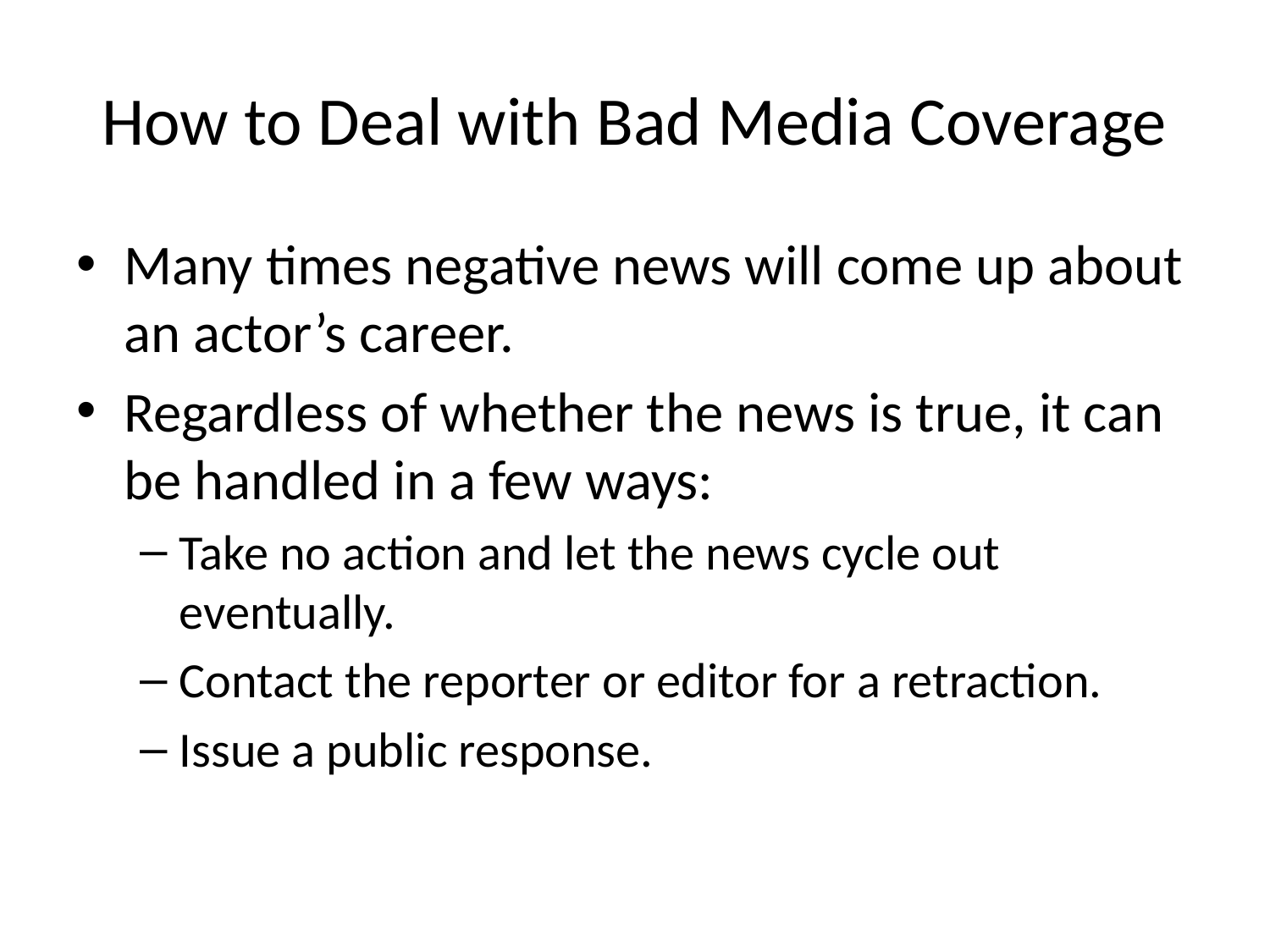

# How to Deal with Bad Media Coverage
Many times negative news will come up about an actor’s career.
Regardless of whether the news is true, it can be handled in a few ways:
Take no action and let the news cycle out eventually.
Contact the reporter or editor for a retraction.
Issue a public response.